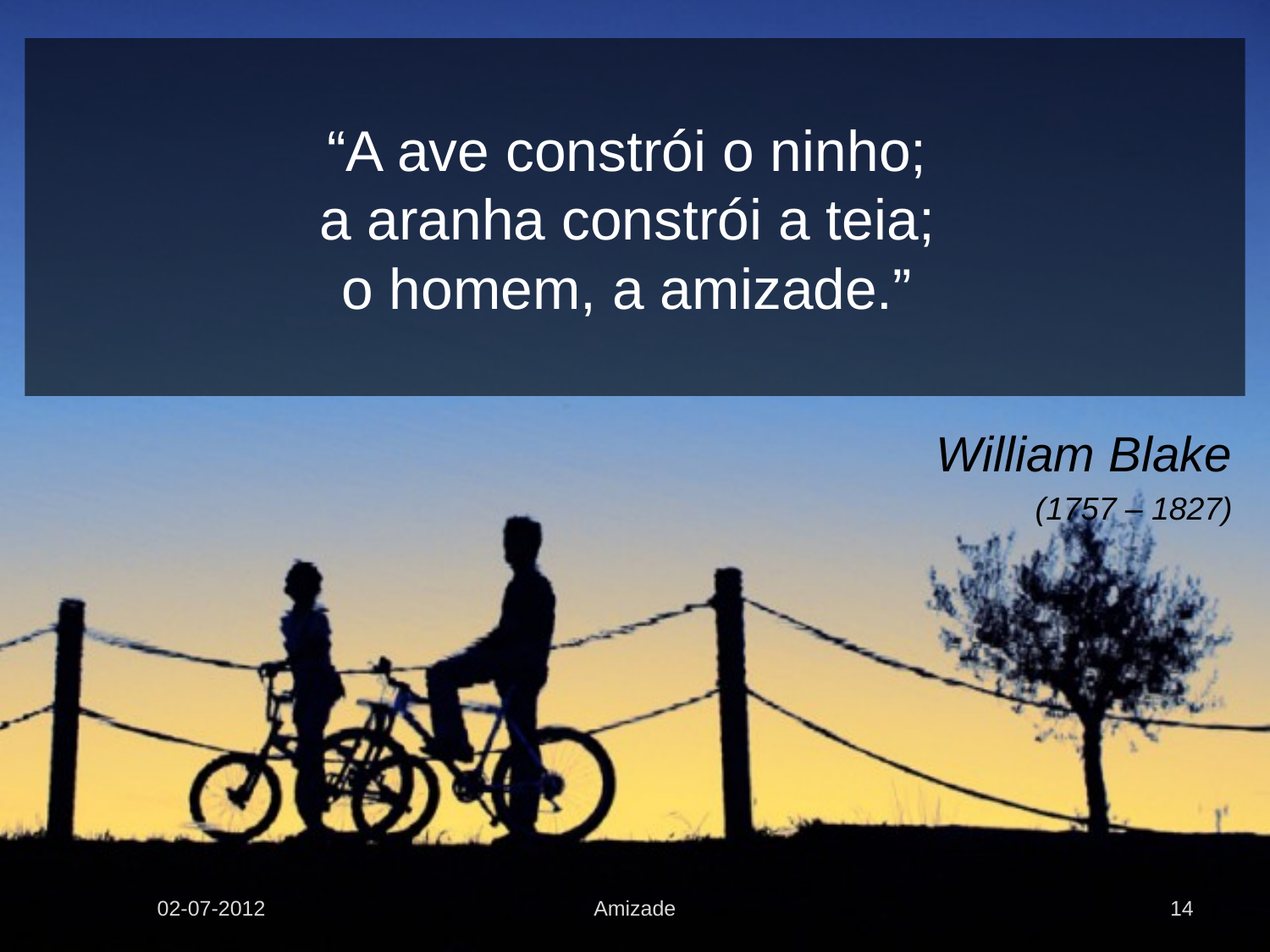

# “A ave constrói o ninho; a aranha constrói a teia; o homem, a amizade.”
William Blake
(1757 – 1827)
02-07-2012
Amizade
14